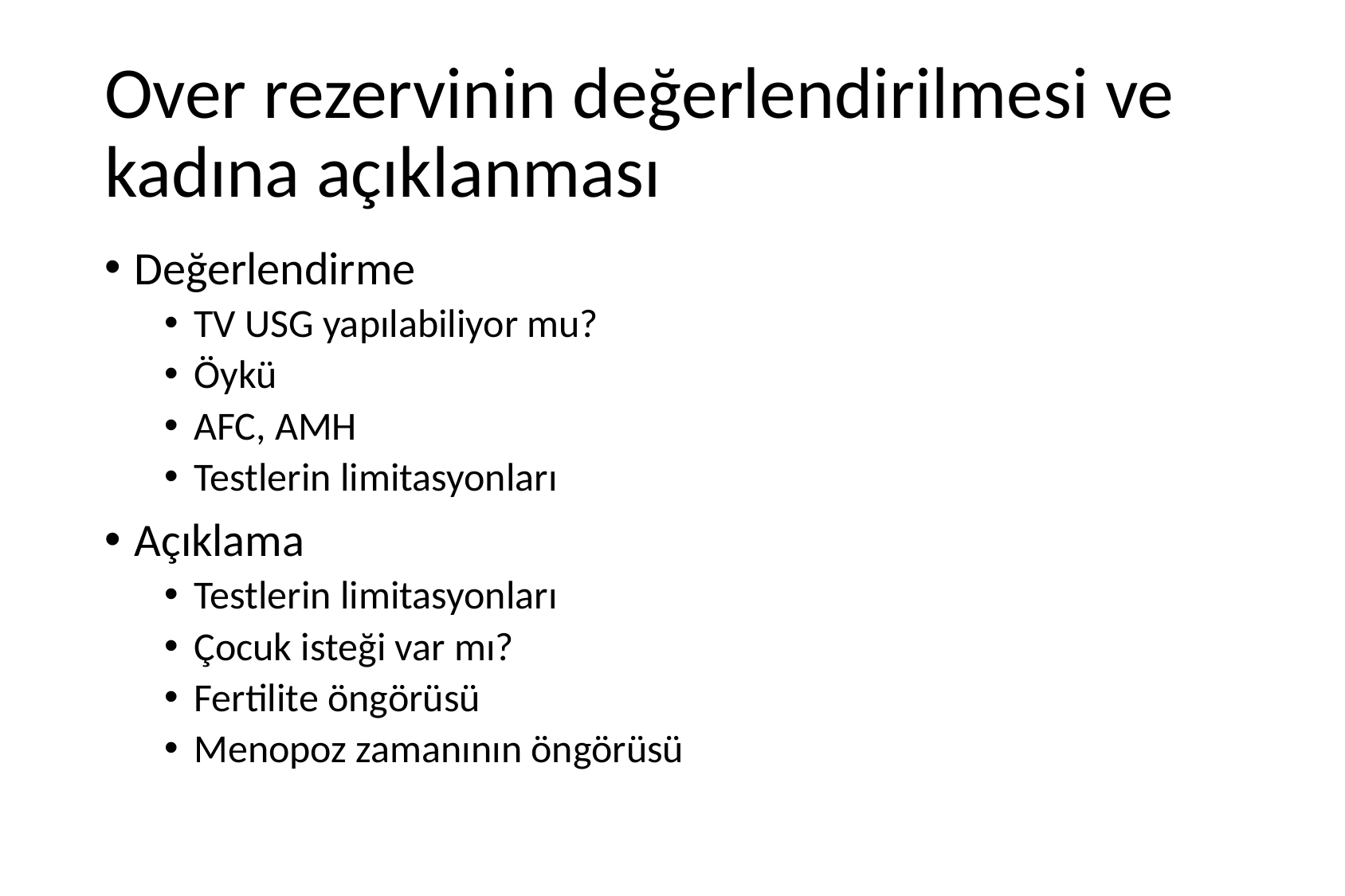

# Over rezervinin değerlendirilmesi ve kadına açıklanması
Değerlendirme
TV USG yapılabiliyor mu?
Öykü
AFC, AMH
Testlerin limitasyonları
Açıklama
Testlerin limitasyonları
Çocuk isteği var mı?
Fertilite öngörüsü
Menopoz zamanının öngörüsü